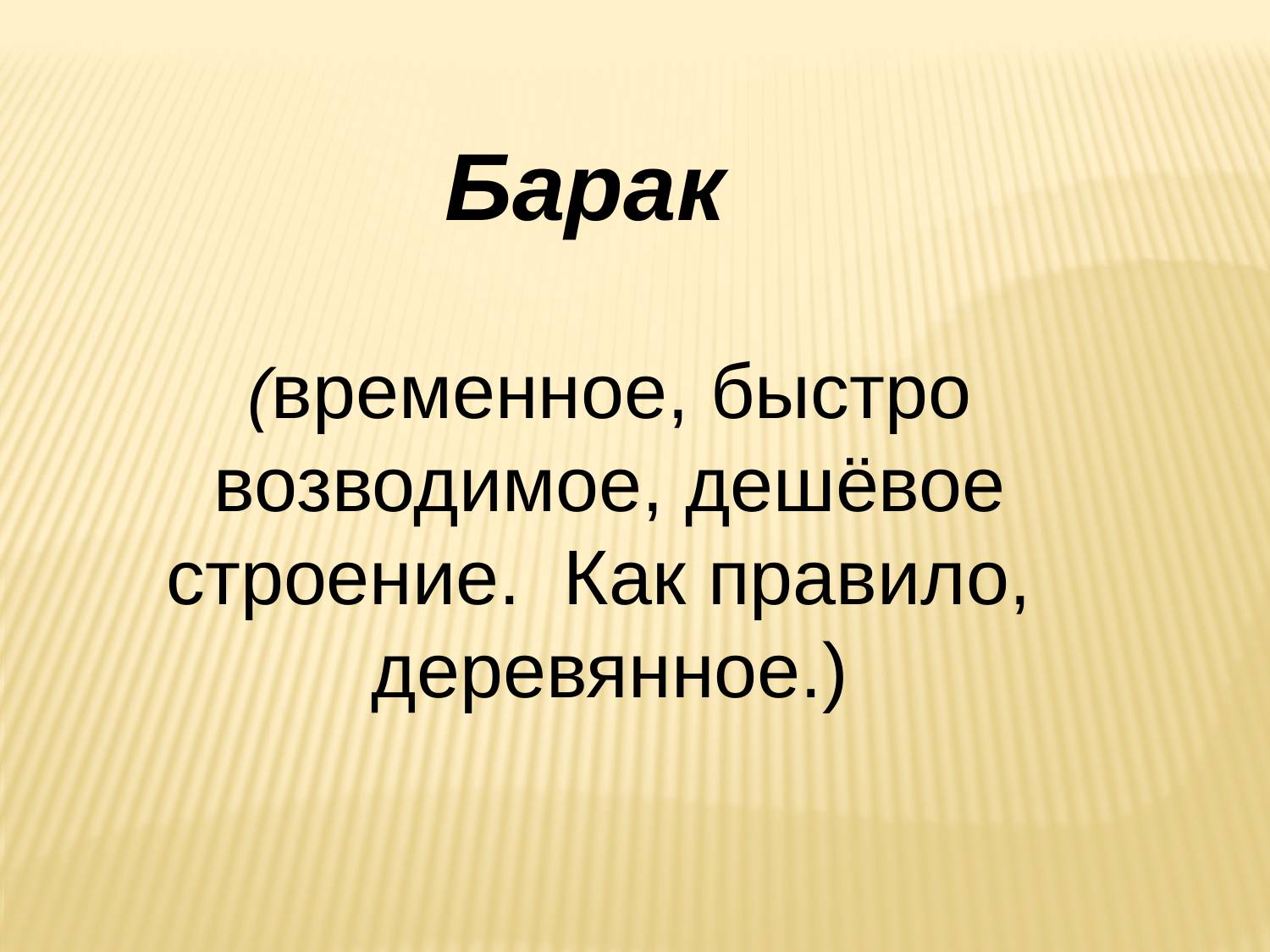

Барак

(временное, быстро возводимое, дешёвое строение.  Как правило,  деревянное.)